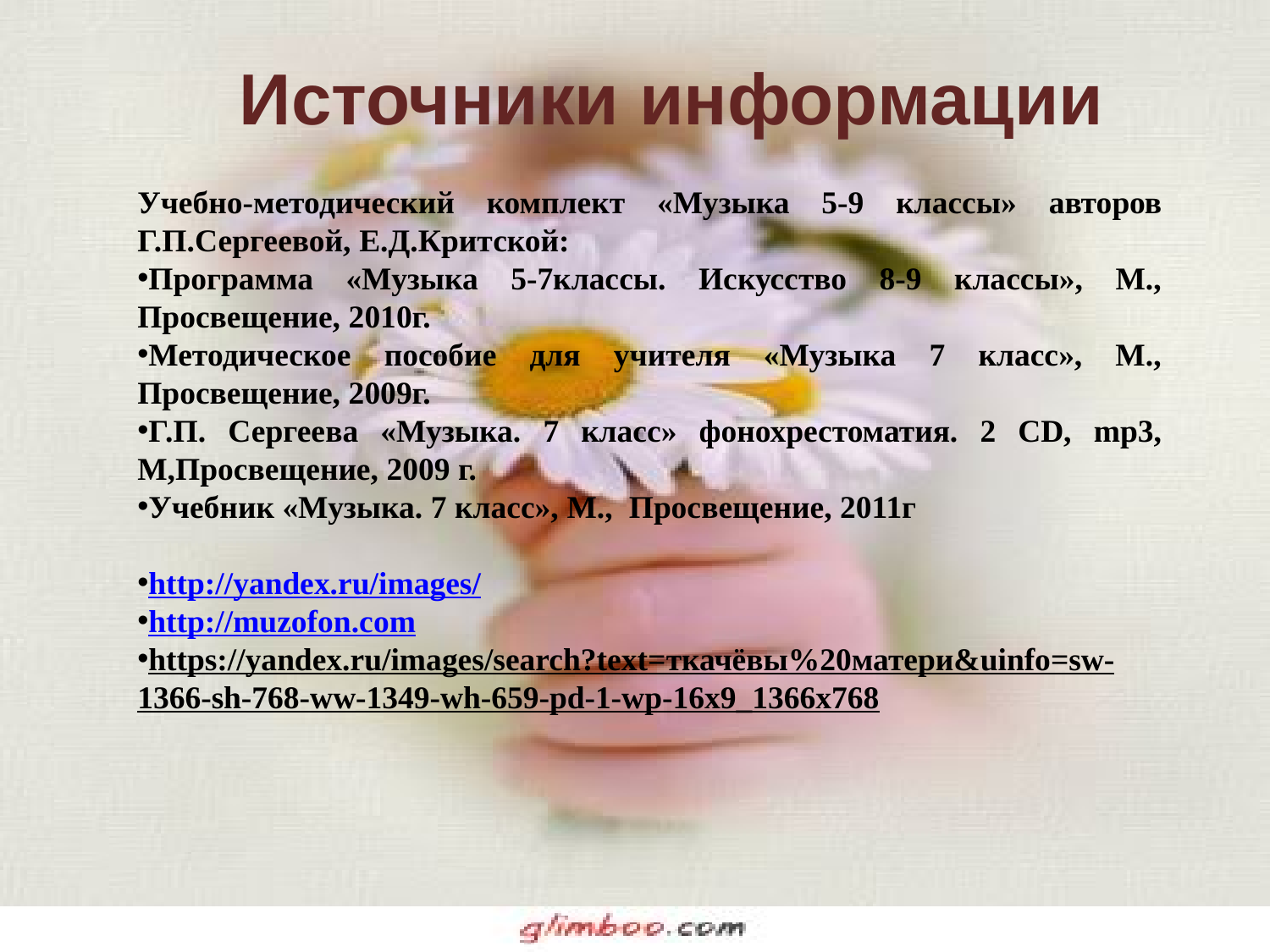

Источники информации
Учебно-методический комплект «Музыка 5-9 классы» авторов Г.П.Сергеевой, Е.Д.Критской:
Программа «Музыка 5-7классы. Искусство 8-9 классы», М., Просвещение, 2010г.
Методическое пособие для учителя «Музыка 7 класс», М., Просвещение, 2009г.
Г.П. Сергеева «Музыка. 7 класс» фонохрестоматия. 2 СD, mp3, М,Просвещение, 2009 г.
Учебник «Музыка. 7 класс», М.,  Просвещение, 2011г

http://yandex.ru/images/
http://muzofon.com
https://yandex.ru/images/search?text=ткачёвы%20матери&uinfo=sw-1366-sh-768-ww-1349-wh-659-pd-1-wp-16x9_1366x768